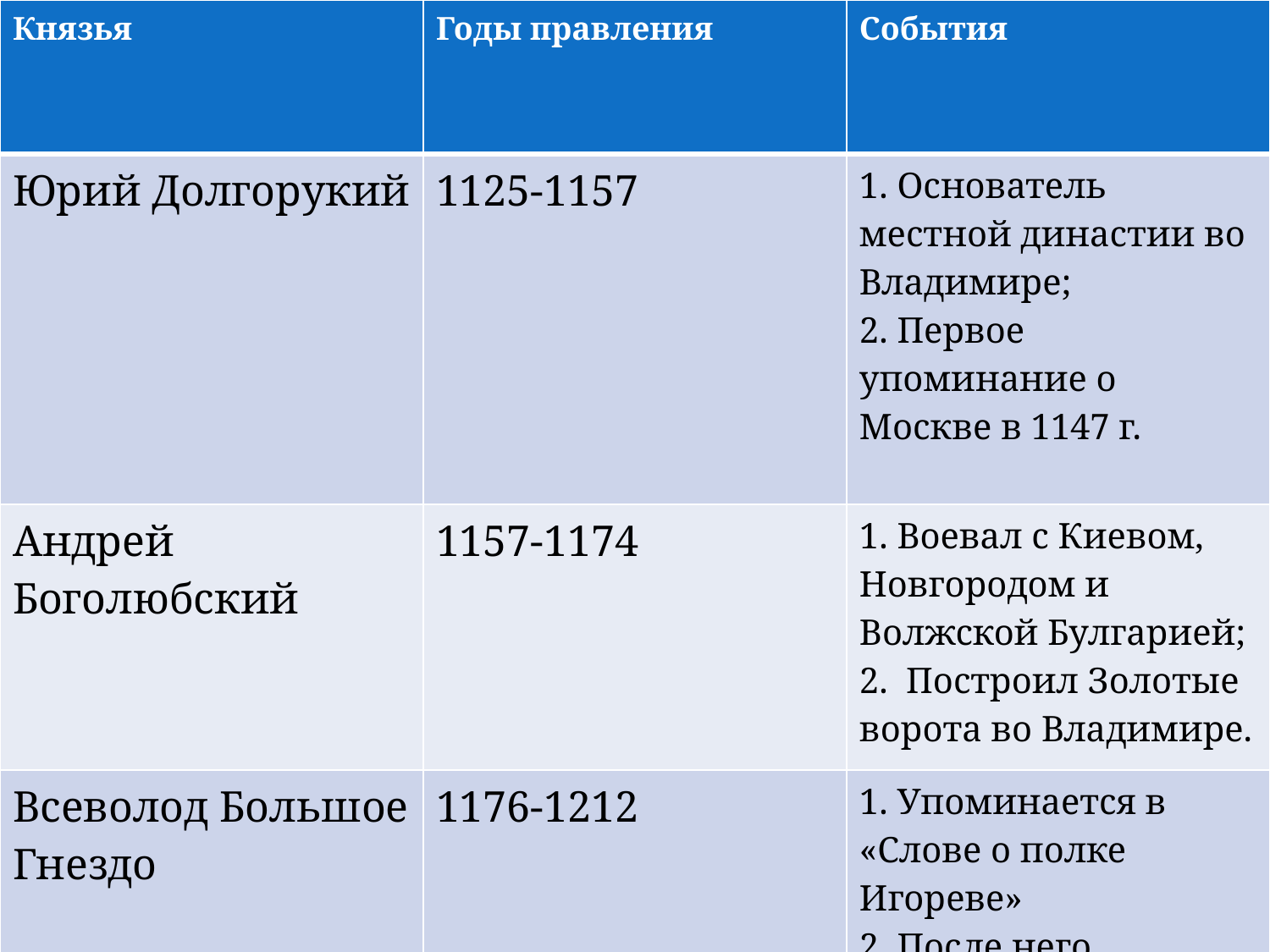

| Князья | Годы правления | События |
| --- | --- | --- |
| Юрий Долгорукий | 1125-1157 | 1. Основатель местной династии во Владимире; 2. Первое упоминание о Москве в 1147 г. |
| Андрей Боголюбский | 1157-1174 | 1. Воевал с Киевом, Новгородом и Волжской Булгарией; 2. Построил Золотые ворота во Владимире. |
| Всеволод Большое Гнездо | 1176-1212 | 1. Упоминается в «Слове о полке Игореве» 2. После него государство распалось на более мелкие княжества. |
#